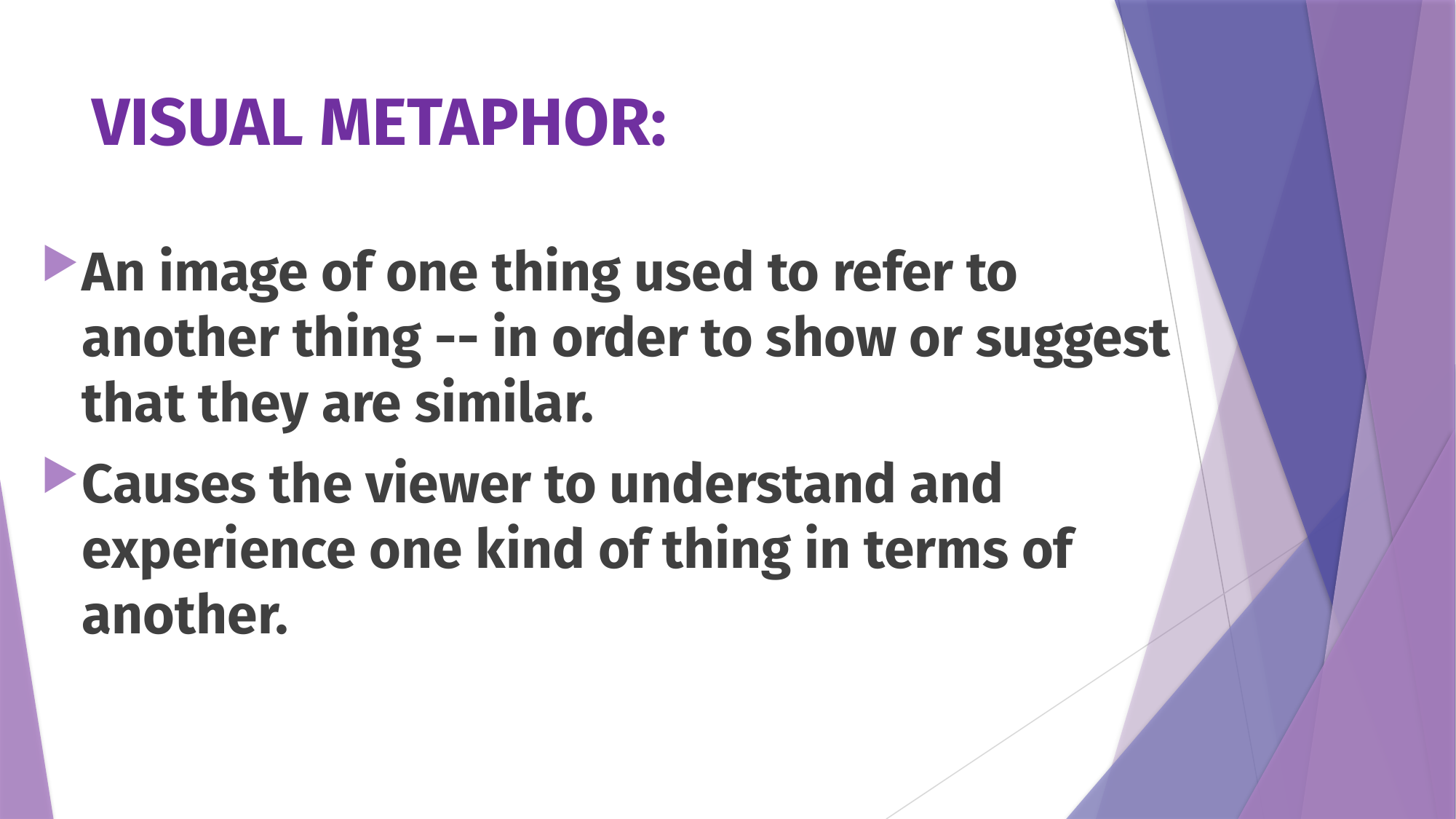

# VISUAL METAPHOR:
An image of one thing used to refer to another thing -- in order to show or suggest that they are similar.
Causes the viewer to understand and experience one kind of thing in terms of another.